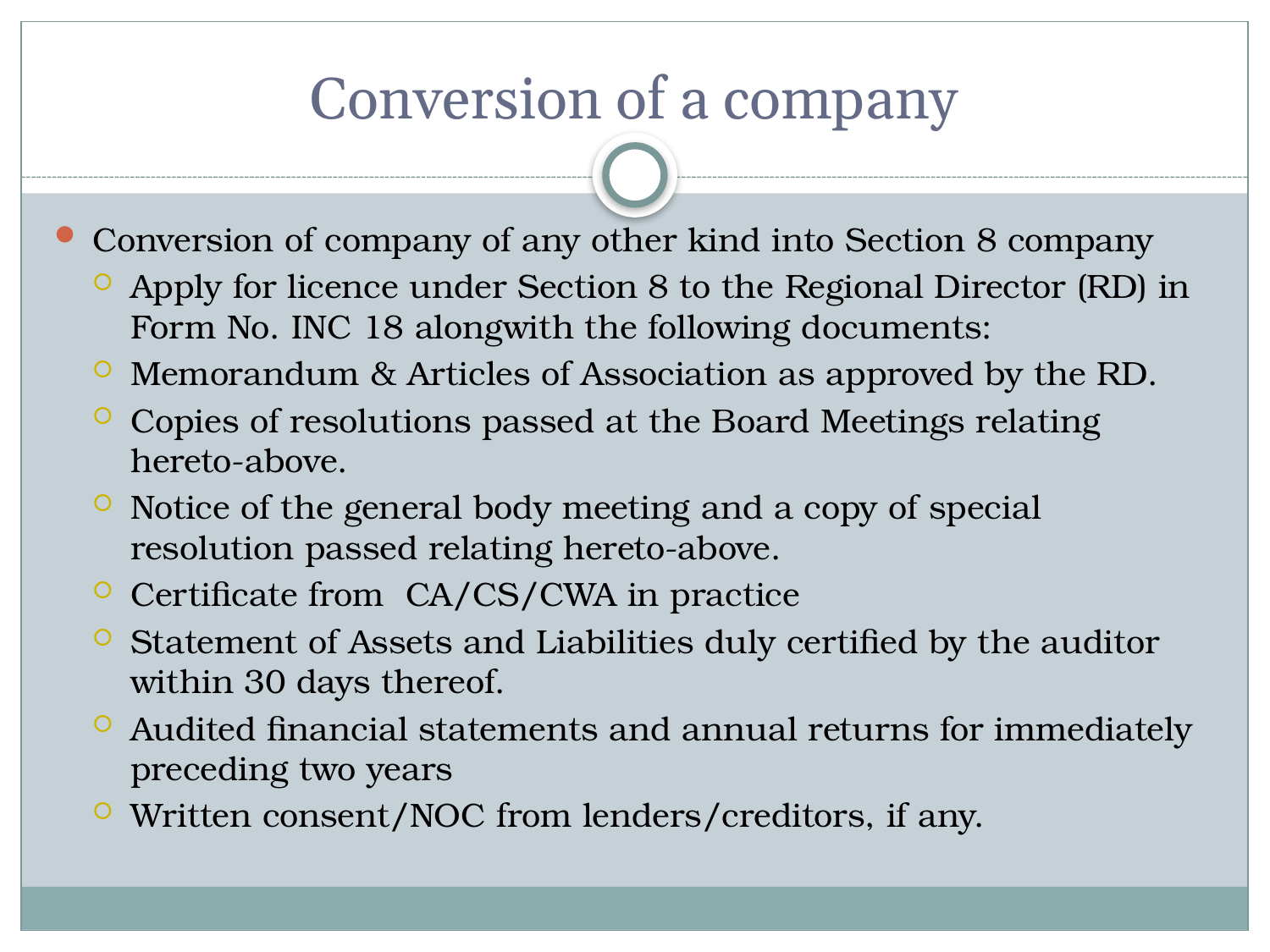

# Conversion of a company
Conversion of company of any other kind into Section 8 company
Apply for licence under Section 8 to the Regional Director (RD) in Form No. INC 18 alongwith the following documents:
Memorandum & Articles of Association as approved by the RD.
Copies of resolutions passed at the Board Meetings relating hereto-above.
Notice of the general body meeting and a copy of special resolution passed relating hereto-above.
Certificate from  CA/CS/CWA in practice
Statement of Assets and Liabilities duly certified by the auditor within 30 days thereof.
Audited financial statements and annual returns for immediately preceding two years
Written consent/NOC from lenders/creditors, if any.